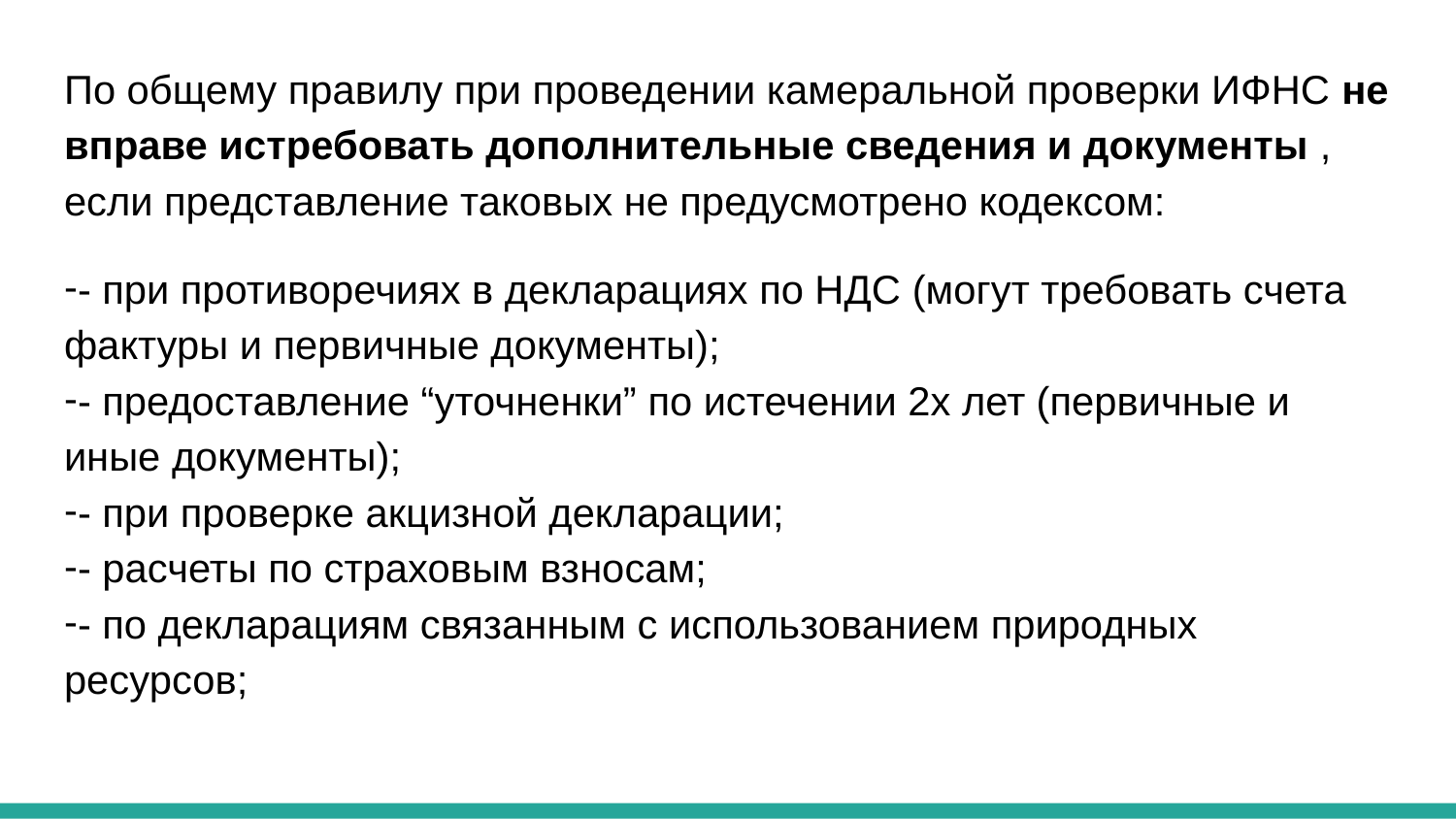

По общему правилу при проведении камеральной проверки ИФНС не вправе истребовать дополнительные сведения и документы , если представление таковых не предусмотрено кодексом:
- при противоречиях в декларациях по НДС (могут требовать счета фактуры и первичные документы);
- предоставление “уточненки” по истечении 2х лет (первичные и иные документы);
- при проверке акцизной декларации;
- расчеты по страховым взносам;
- по декларациям связанным с использованием природных ресурсов;